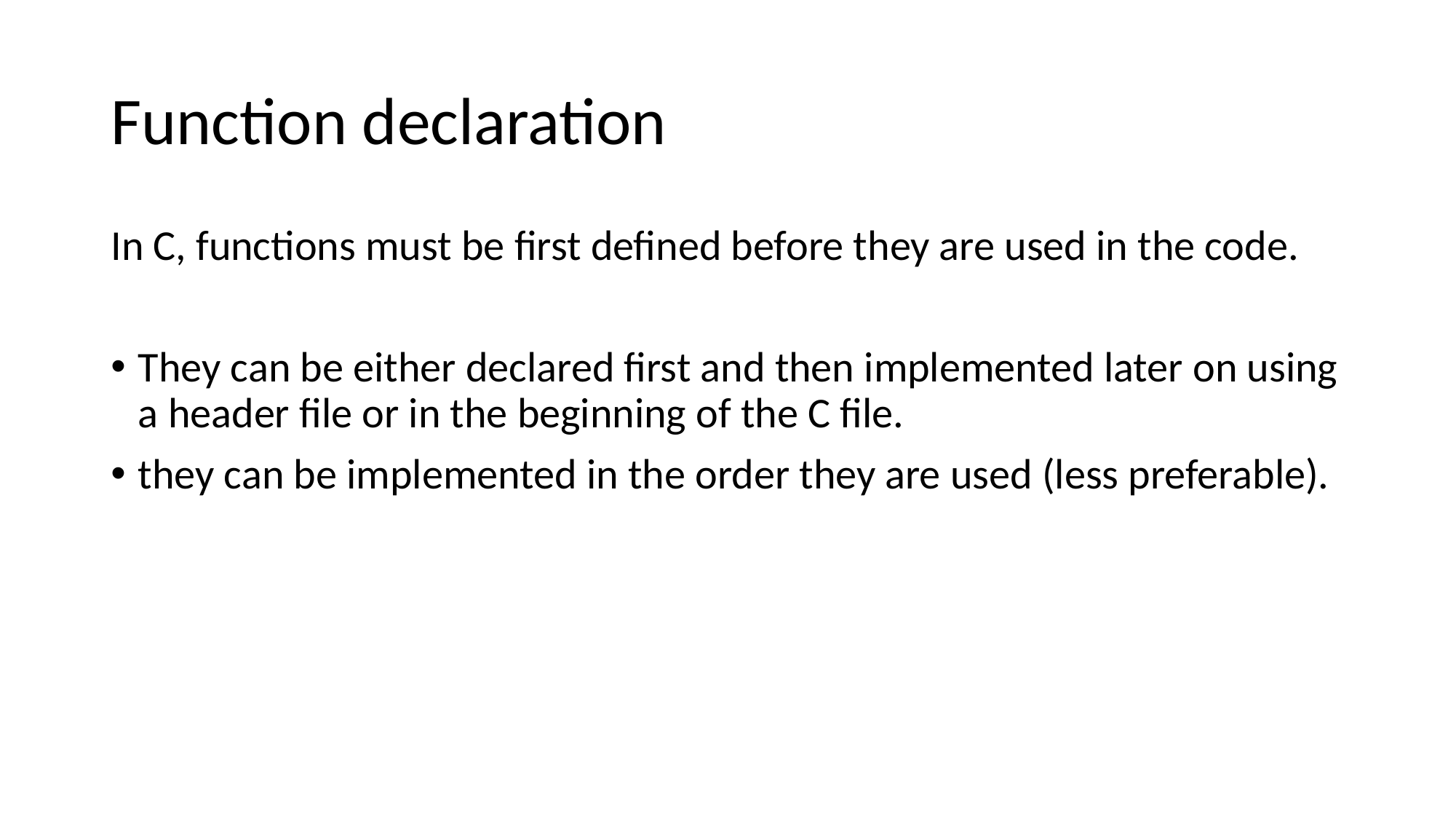

# Function declaration
In C, functions must be first defined before they are used in the code.

They can be either declared first and then implemented later on using a header file or in the beginning of the C file.
they can be implemented in the order they are used (less preferable).